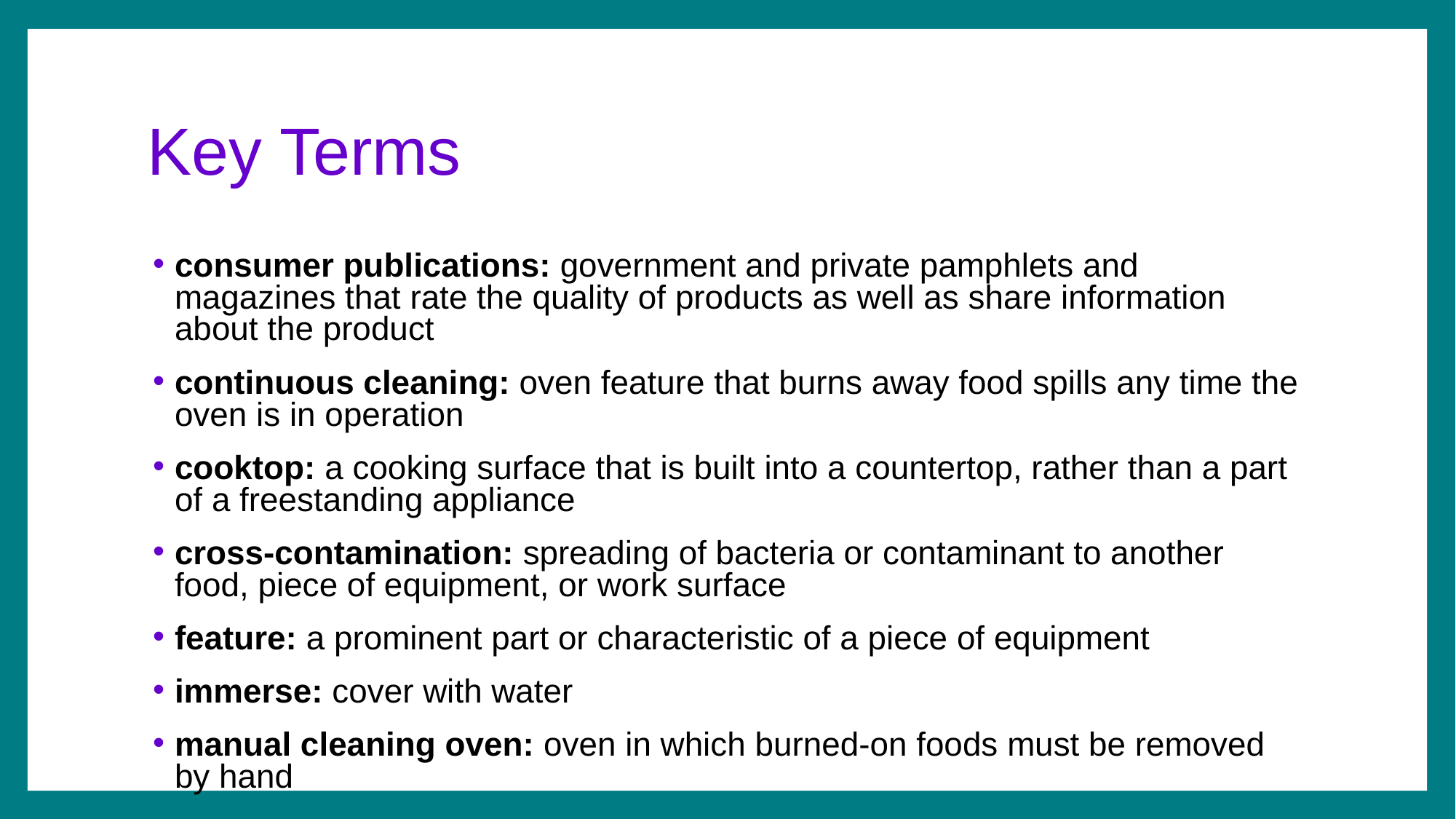

# Key Terms
consumer publications: government and private pamphlets and magazines that rate the quality of products as well as share information about the product
continuous cleaning: oven feature that burns away food spills any time the oven is in operation
cooktop: a cooking surface that is built into a countertop, rather than a part of a freestanding appliance
cross-contamination: spreading of bacteria or contaminant to another food, piece of equipment, or work surface
feature: a prominent part or characteristic of a piece of equipment
immerse: cover with water
manual cleaning oven: oven in which burned-on foods must be removed by hand